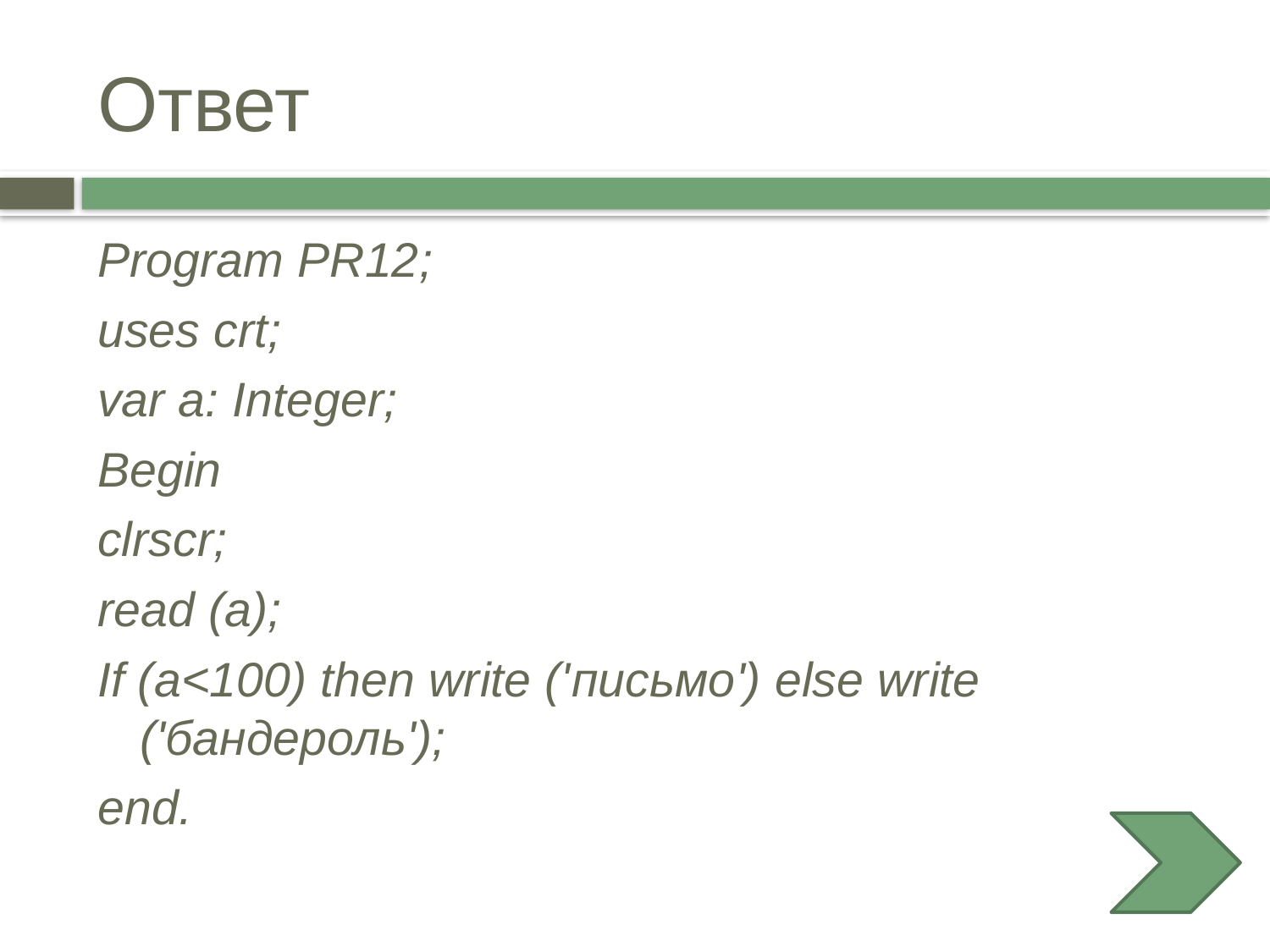

# Ответ
Program PR12;
uses crt;
var a: Integer;
Begin
clrscr;
read (a);
If (a<100) then write ('письмо') else write ('бандероль');
end.